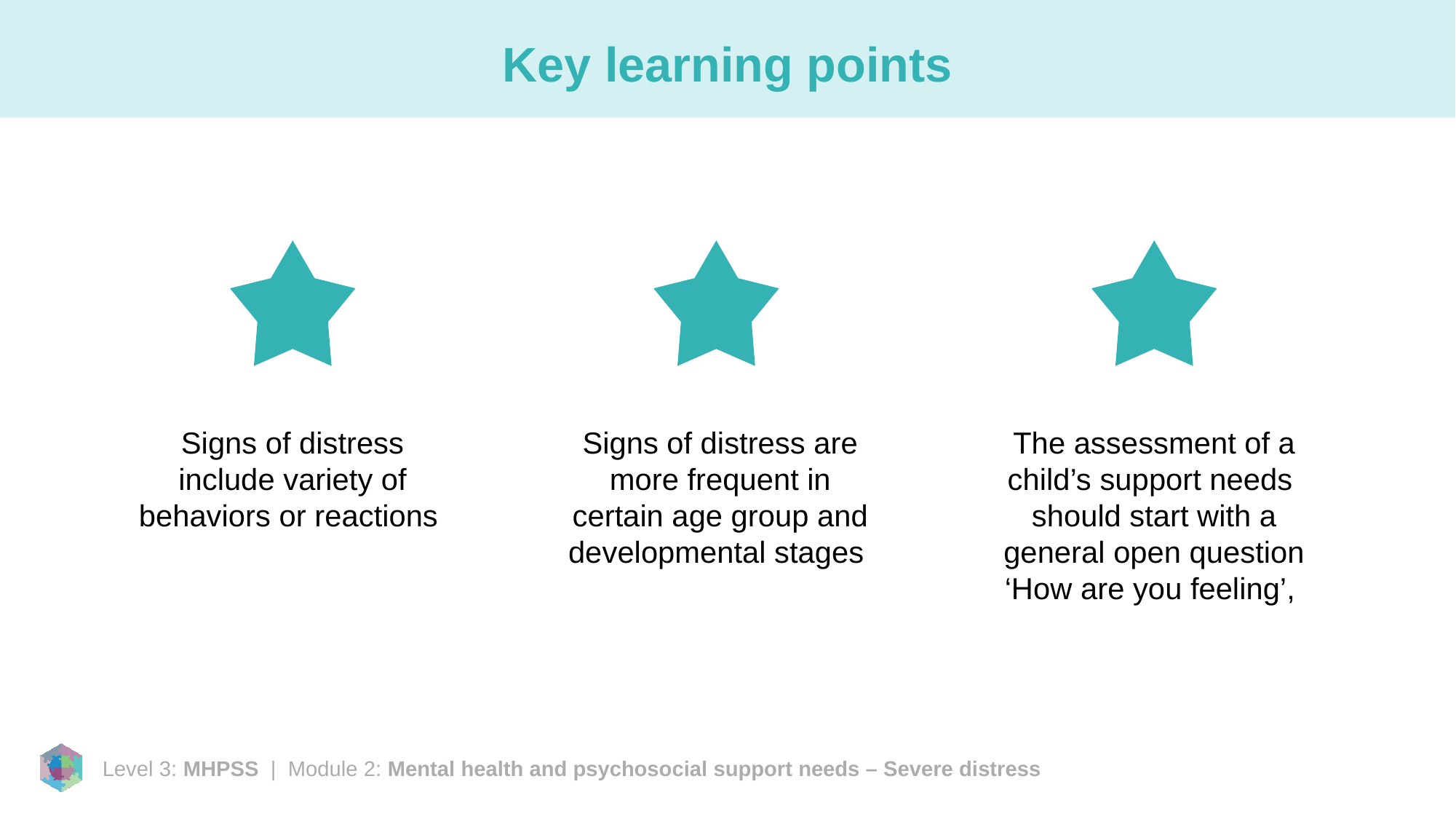

# Key learning points

Signs of distress include variety of behaviors or reactions
Signs of distress are more frequent in certain age group and developmental stages
The assessment of a child’s support needs  should start with a general open question ‘How are you feeling’,